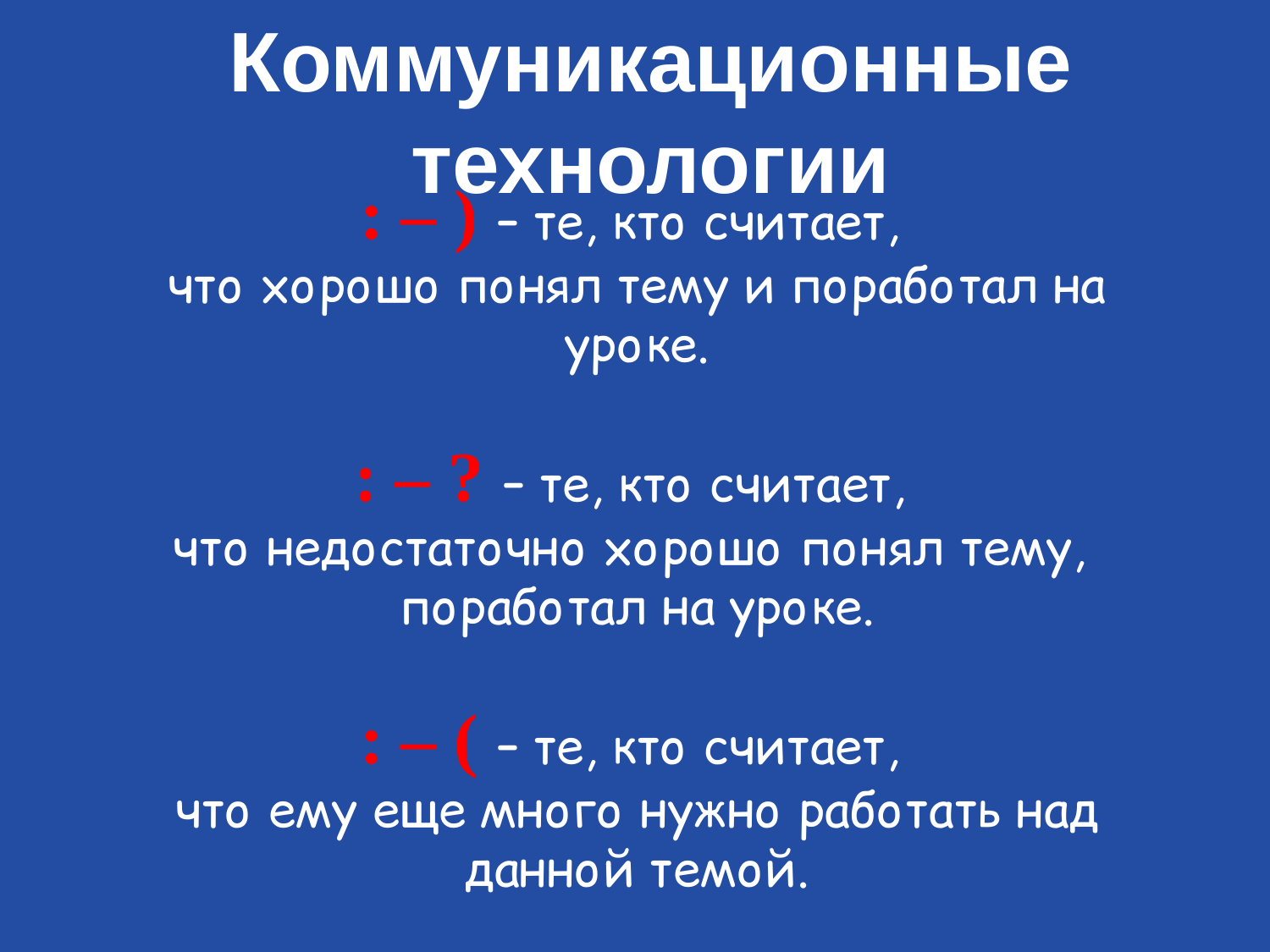

Коммуникационные технологии
: – ) – те, кто считает,
что хорошо понял тему и поработал на уроке.

: – ? – те, кто считает,
что недостаточно хорошо понял тему,
поработал на уроке.

: – ( – те, кто считает,
что ему еще много нужно работать над данной темой.